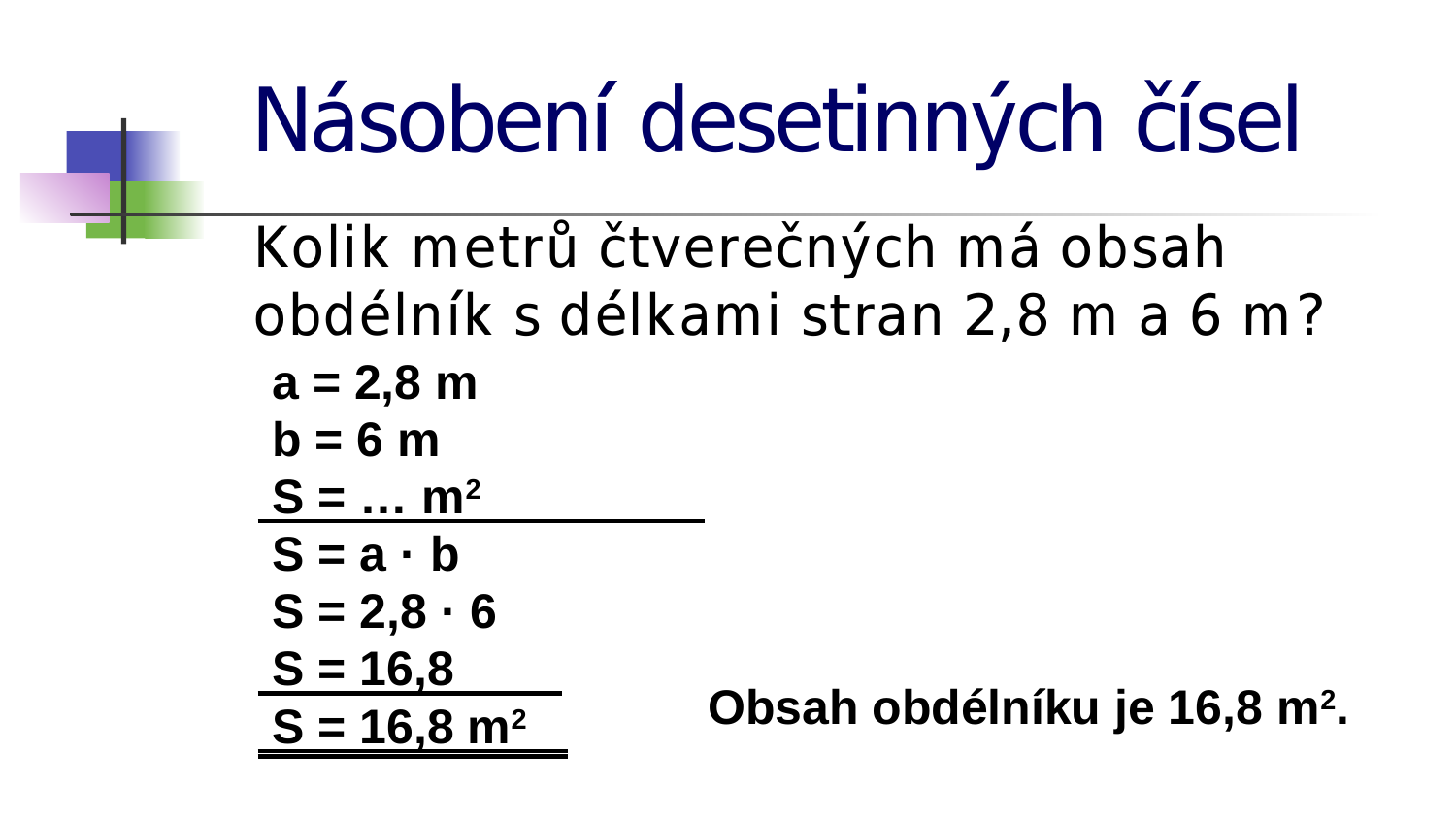

# Násobení desetinných čísel
Kolik metrů čtverečných má obsah obdélník s délkami stran 2,8 m a 6 m?
a = 2,8 m
b = 6 m
S = … m2
S = a · b
S = 2,8 · 6
S = 16,8
Obsah obdélníku je 16,8 m2.
S = 16,8 m2